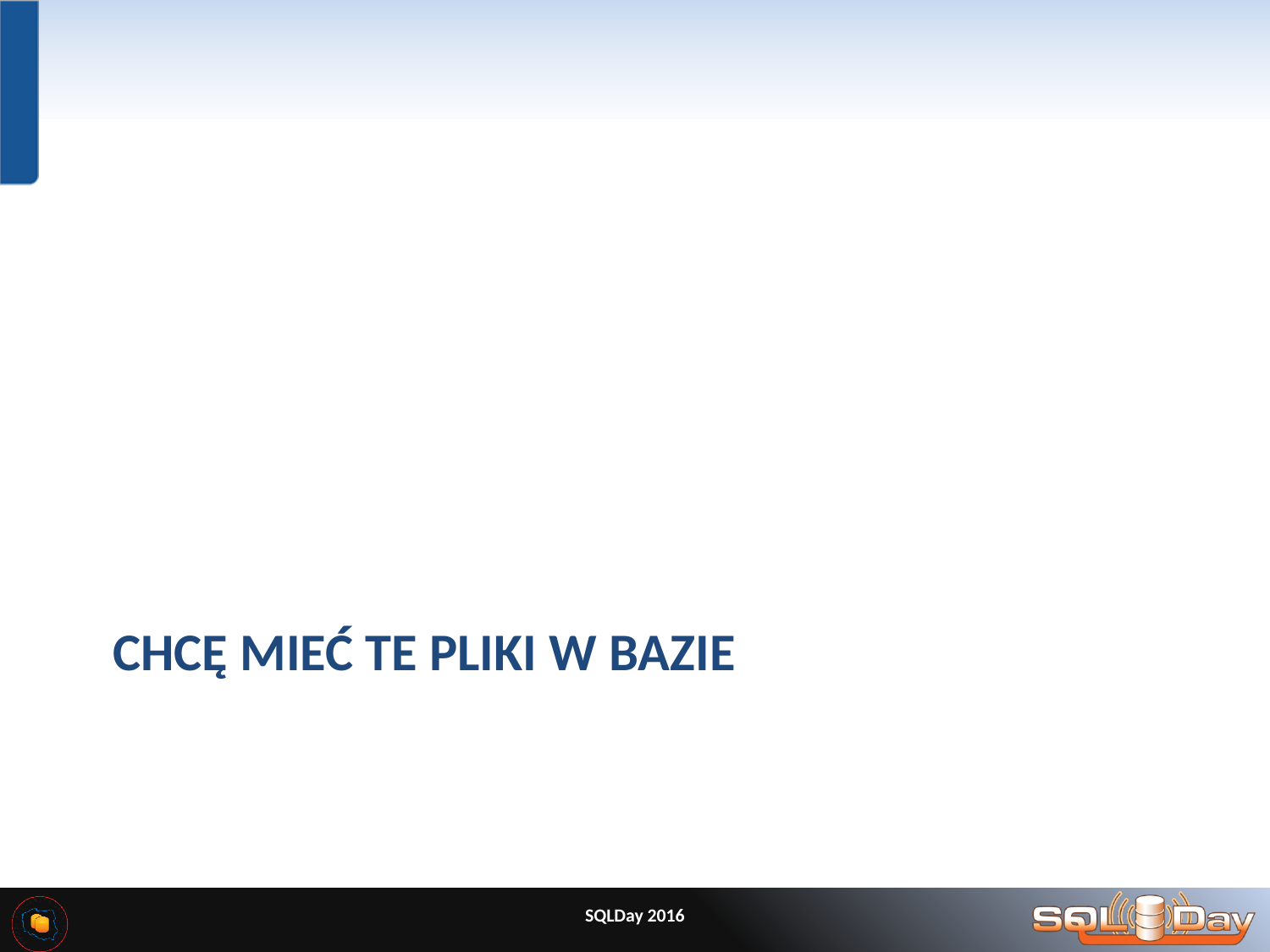

# CHCĘ MIEĆ TE PLIKI W BAZIE
SQLDay 2016